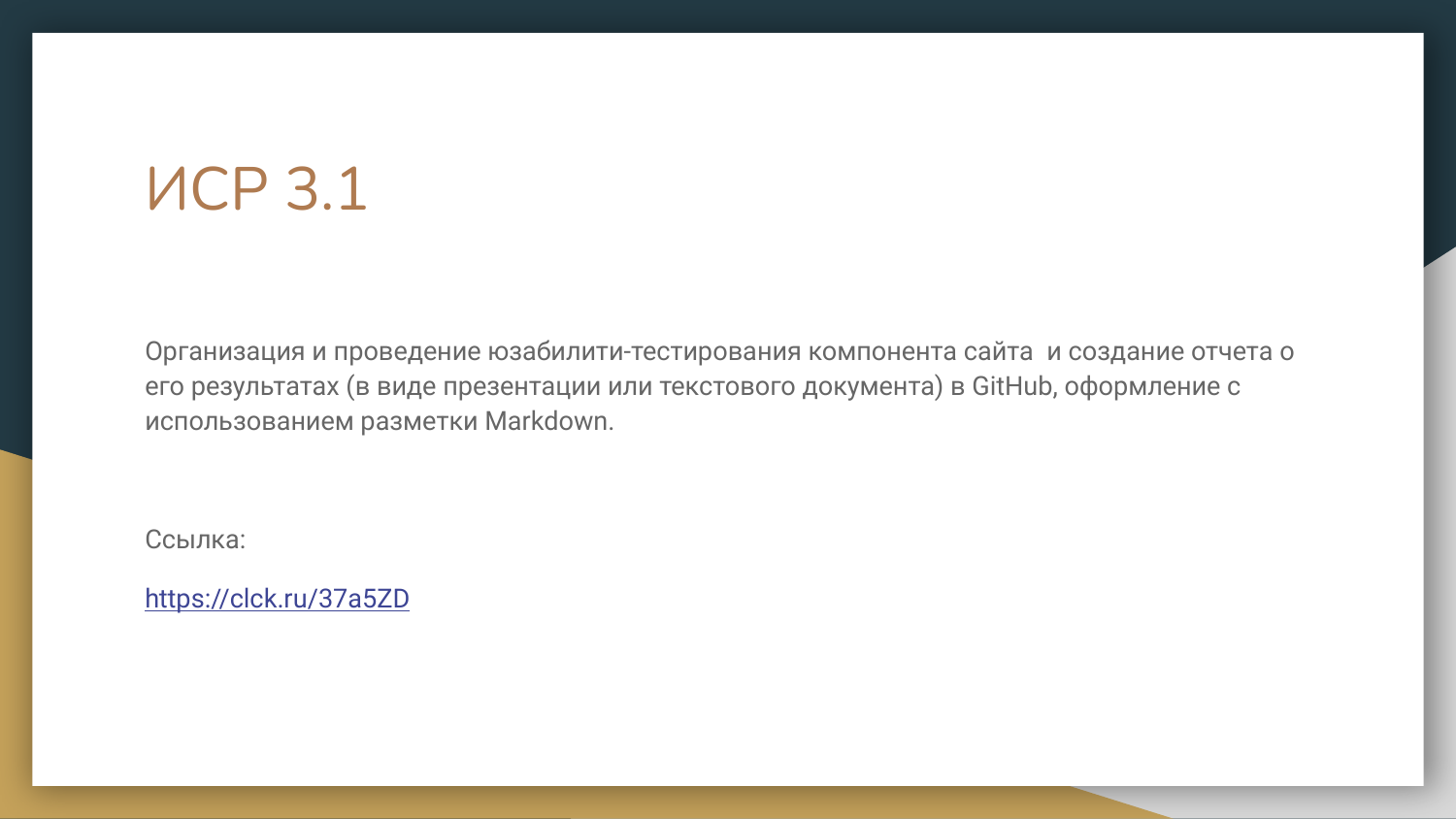

# ИСР 3.1
Организация и проведение юзабилити-тестирования компонента сайта  и создание отчета о его результатах (в виде презентации или текстового документа) в GitHub, оформление с использованием разметки Markdown.

Ссылка:
https://clck.ru/37a5ZD